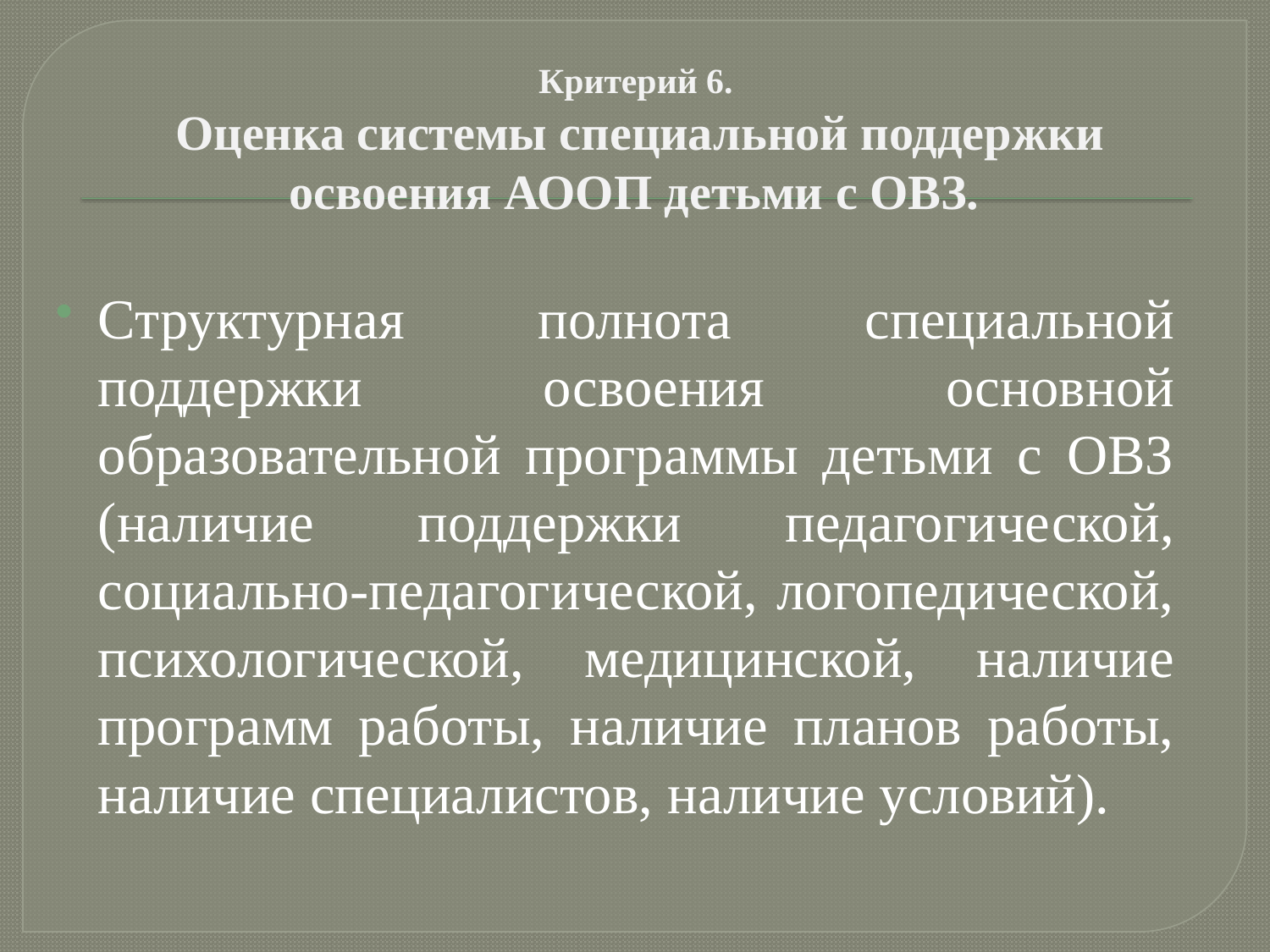

# Критерий 6. Оценка системы специальной поддержки освоения АООП детьми с ОВЗ.
Структурная полнота специальной поддержки освоения основной образовательной программы детьми с ОВЗ (наличие поддержки педагогической, социально-педагогической, логопедической, психологической, медицинской, наличие программ работы, наличие планов работы, наличие специалистов, наличие условий).